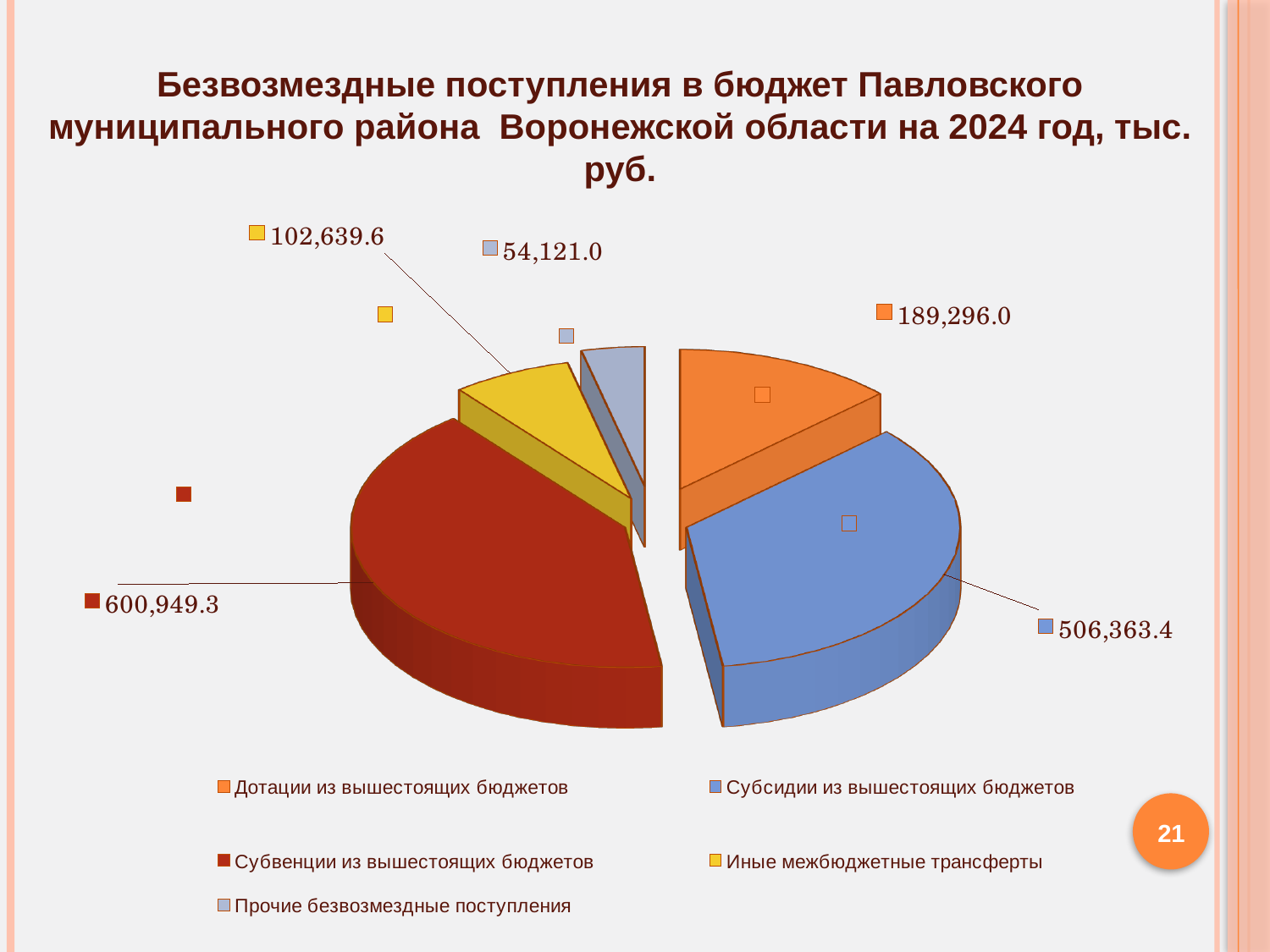

Безвозмездные поступления в бюджет Павловского муниципального района  Воронежской области на 2024 год, тыс. руб.

[unsupported chart]

[unsupported chart]

[unsupported chart]

21